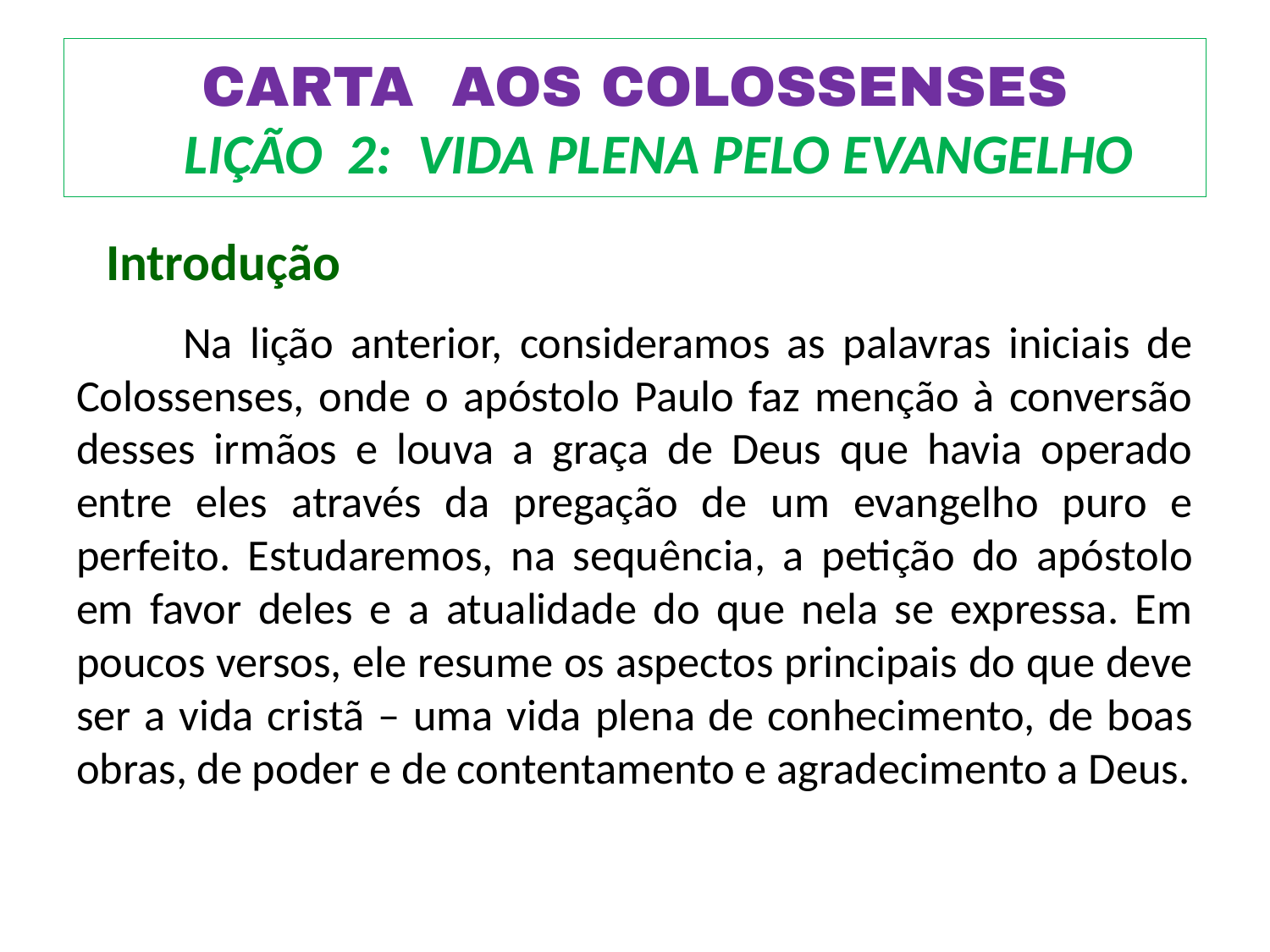

# CARTA  AOS COLOSSENSES LIÇÃO  2:  VIDA PLENA PELO EVANGELHO
   Introdução

	Na lição anterior, consideramos as palavras iniciais de Colossenses, onde o apóstolo Paulo faz menção à conversão desses irmãos e louva a graça de Deus que havia operado entre eles através da pregação de um evangelho puro e perfeito. Estudaremos, na sequência, a petição do apóstolo em favor deles e a atualidade do que nela se expressa. Em poucos versos, ele resume os aspectos principais do que deve ser a vida cristã – uma vida plena de conhecimento, de boas obras, de poder e de contentamento e agradecimento a Deus.